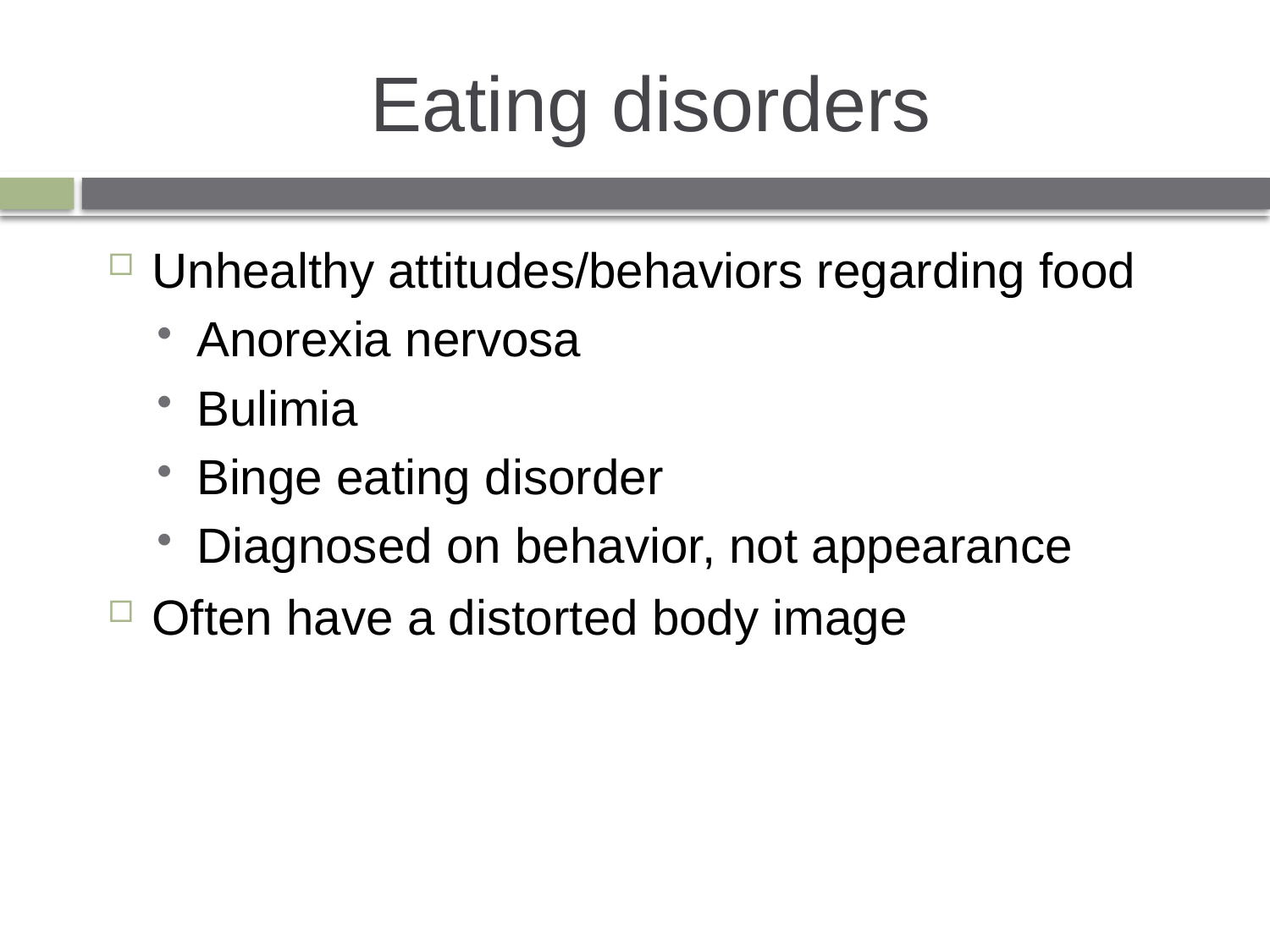

# Eating disorders
Unhealthy attitudes/behaviors regarding food
Anorexia nervosa
Bulimia
Binge eating disorder
Diagnosed on behavior, not appearance
Often have a distorted body image